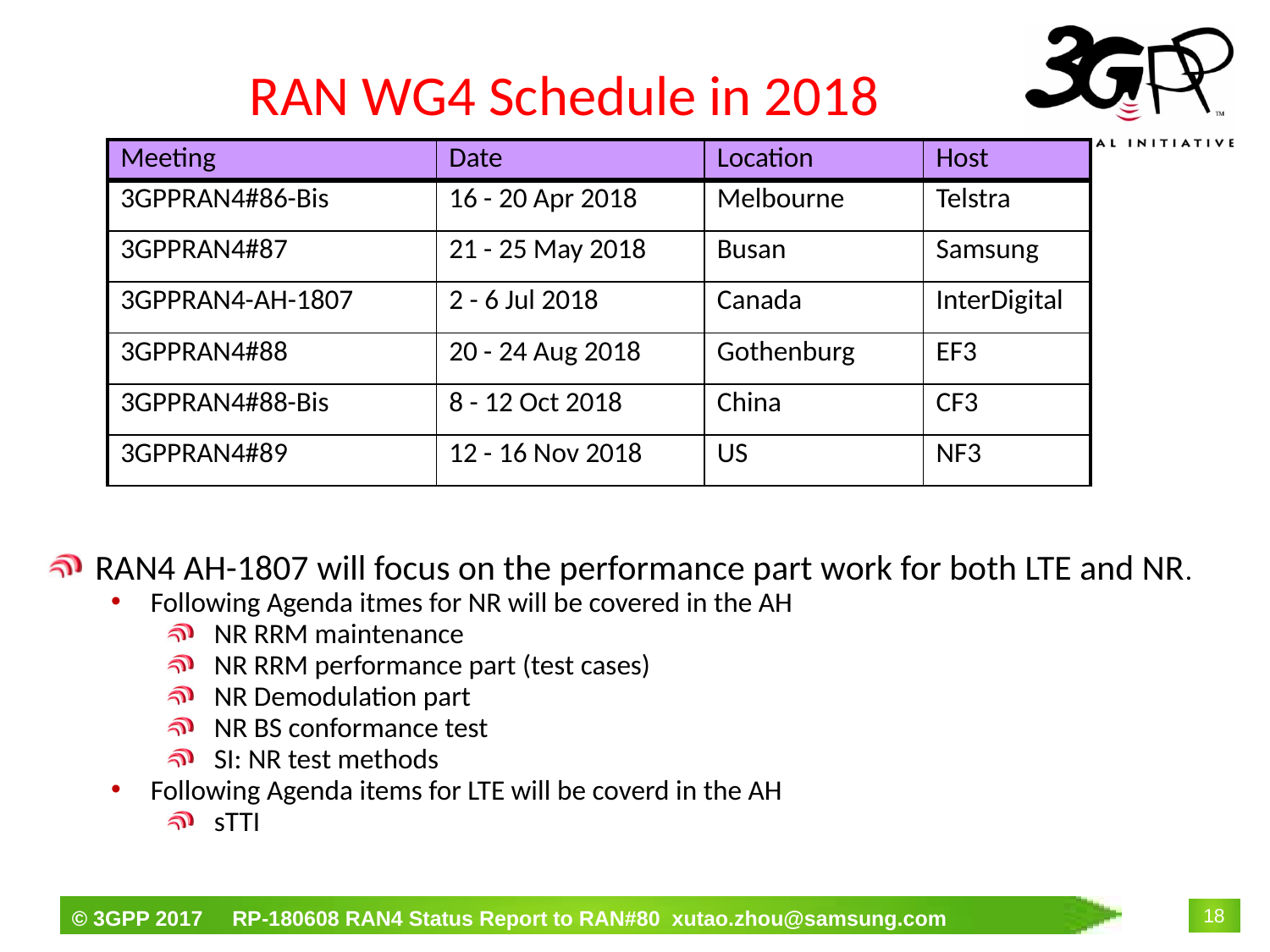

# RAN WG4 Schedule in 2018
| Meeting | Date | Location | Host |
| --- | --- | --- | --- |
| 3GPPRAN4#86-Bis | 16 - 20 Apr 2018 | Melbourne | Telstra |
| 3GPPRAN4#87 | 21 - 25 May 2018 | Busan | Samsung |
| 3GPPRAN4-AH-1807 | 2 - 6 Jul 2018 | Canada | InterDigital |
| 3GPPRAN4#88 | 20 - 24 Aug 2018 | Gothenburg | EF3 |
| 3GPPRAN4#88-Bis | 8 - 12 Oct 2018 | China | CF3 |
| 3GPPRAN4#89 | 12 - 16 Nov 2018 | US | NF3 |

RAN4 AH-1807 will focus on the performance part work for both LTE and NR.
Following Agenda itmes for NR will be covered in the AH
NR RRM maintenance
NR RRM performance part (test cases)
NR Demodulation part
NR BS conformance test
SI: NR test methods
Following Agenda items for LTE will be coverd in the AH
sTTI